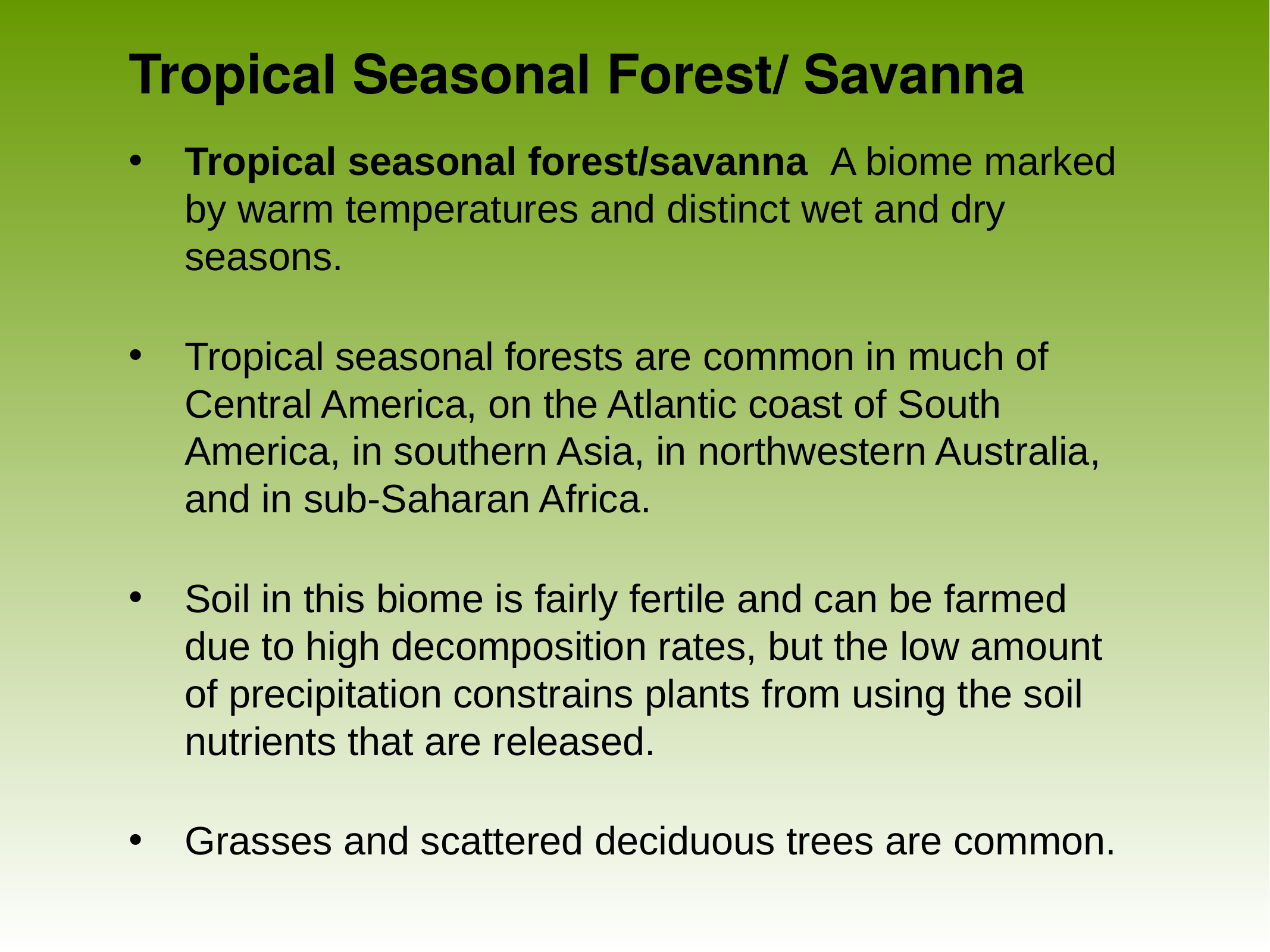

# Tropical Seasonal Forest/ Savanna
Tropical seasonal forest/savanna  A biome marked by warm temperatures and distinct wet and dry seasons.
Tropical seasonal forests are common in much of Central America, on the Atlantic coast of South America, in southern Asia, in northwestern Australia, and in sub-Saharan Africa.
Soil in this biome is fairly fertile and can be farmed due to high decomposition rates, but the low amount of precipitation constrains plants from using the soil nutrients that are released.
Grasses and scattered deciduous trees are common.